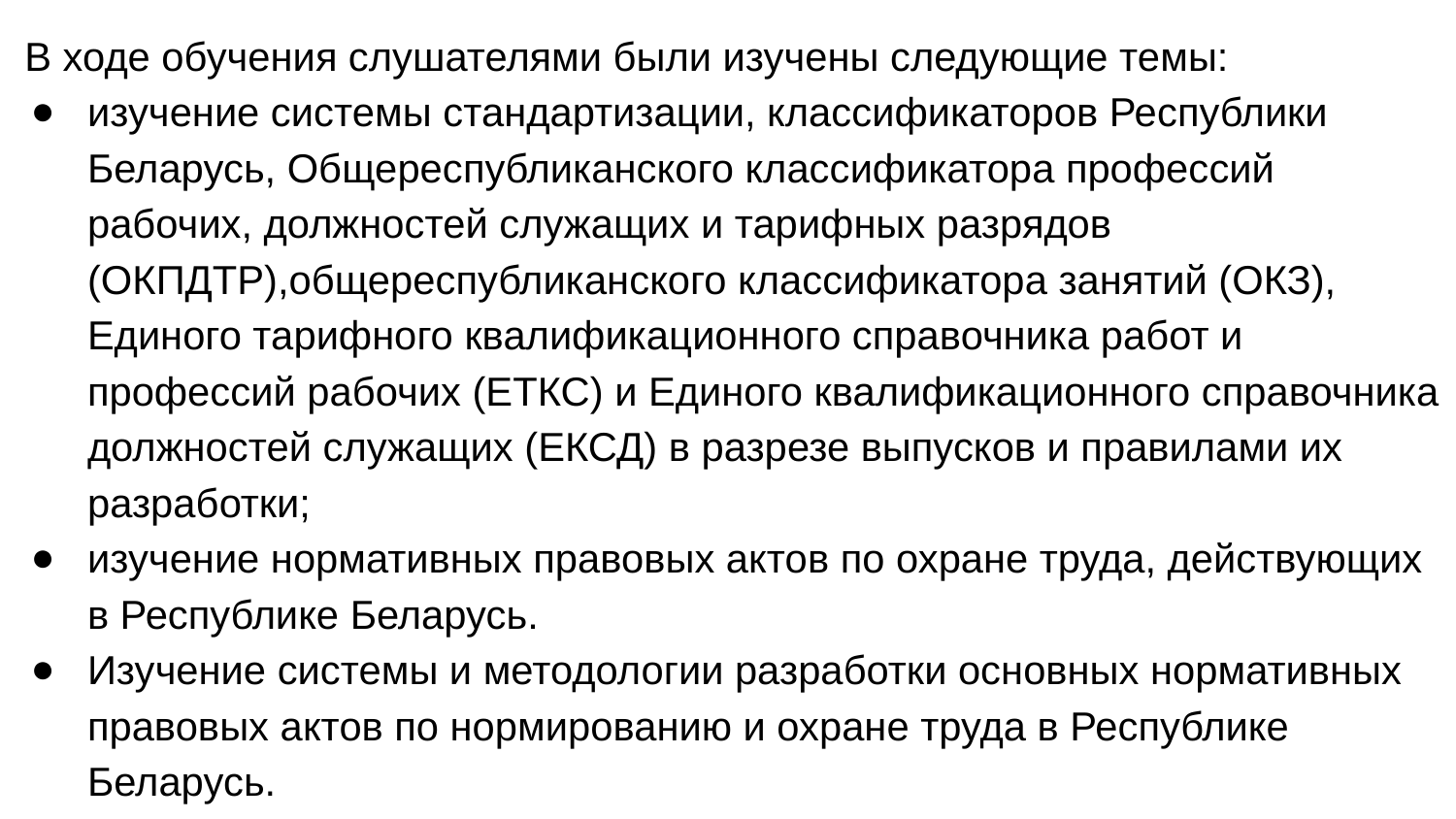

В ходе обучения слушателями были изучены следующие темы:
изучение системы стандартизации, классификаторов Республики Беларусь, Общереспубликанского классификатора профессий рабочих, должностей служащих и тарифных разрядов (ОКПДТР),общереспубликанского классификатора занятий (ОКЗ), Единого тарифного квалификационного справочника работ и профессий рабочих (ЕТКС) и Единого квалификационного справочника должностей служащих (ЕКСД) в разрезе выпусков и правилами их разработки;
изучение нормативных правовых актов по охране труда, действующих в Республике Беларусь.
Изучение системы и методологии разработки основных нормативных правовых актов по нормированию и охране труда в Республике Беларусь.